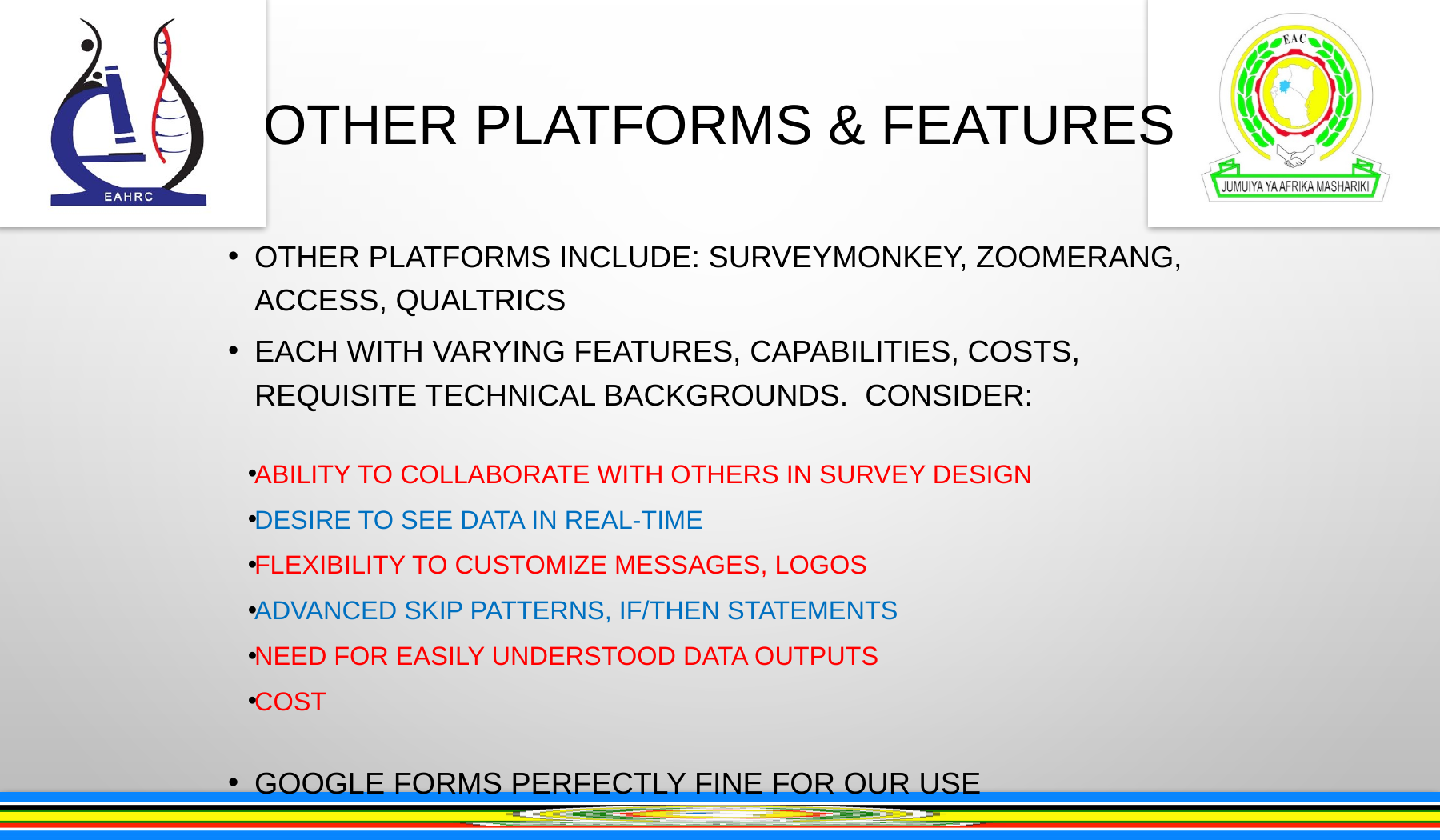

# Other Platforms & Features
Other platforms include: SurveyMonkey, Zoomerang, Access, Qualtrics
Each with varying features, capabilities, costs, requisite technical backgrounds.  Consider:

Ability to collaborate with others in survey design
Desire to see data in real-time
Flexibility to customize messages, logos
Advanced skip patterns, if/then statements
Need for easily understood data outputs
Cost

Google Forms perfectly fine for our use